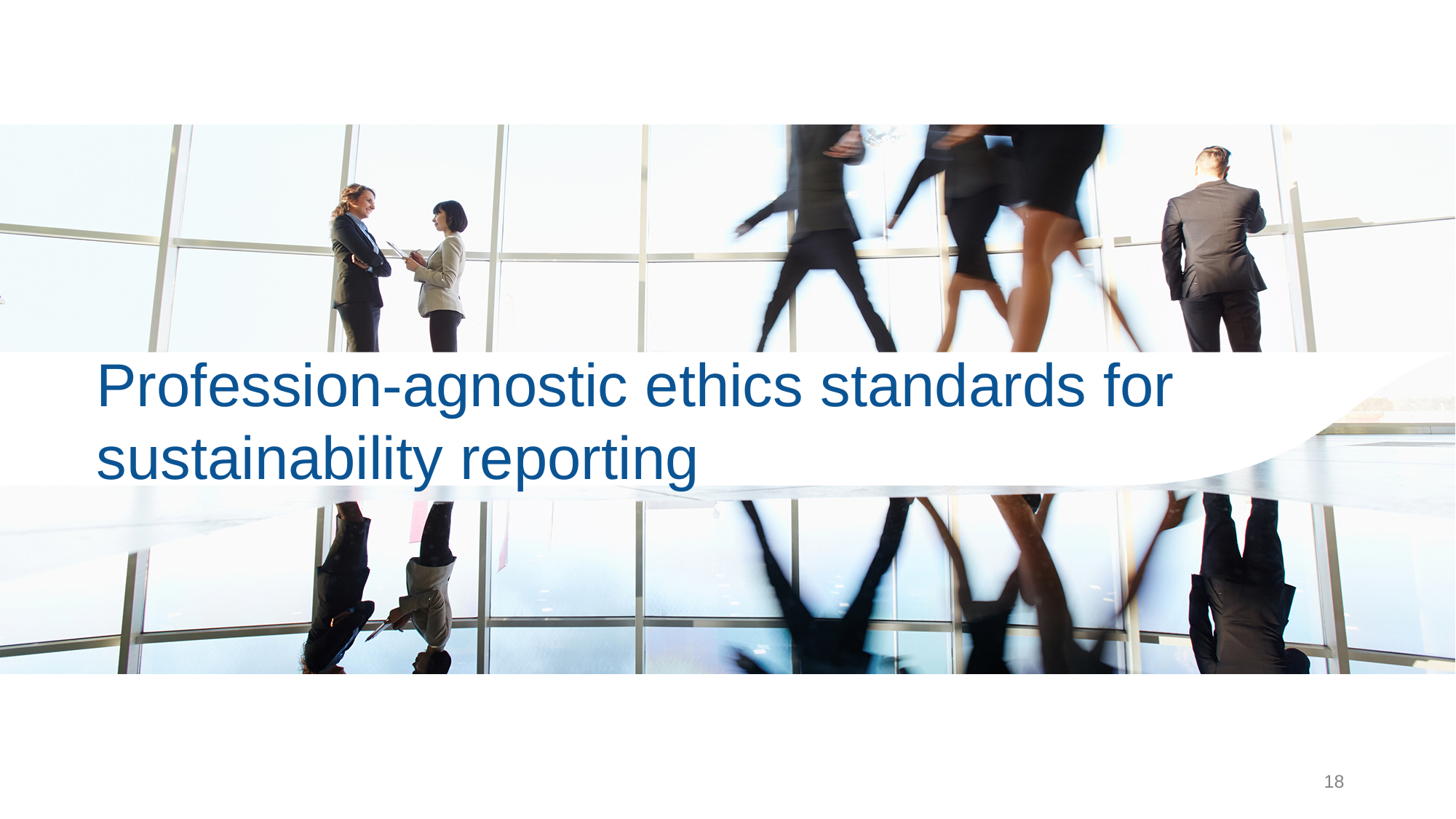

# Profession-agnostic ethics standards for sustainability reporting
18